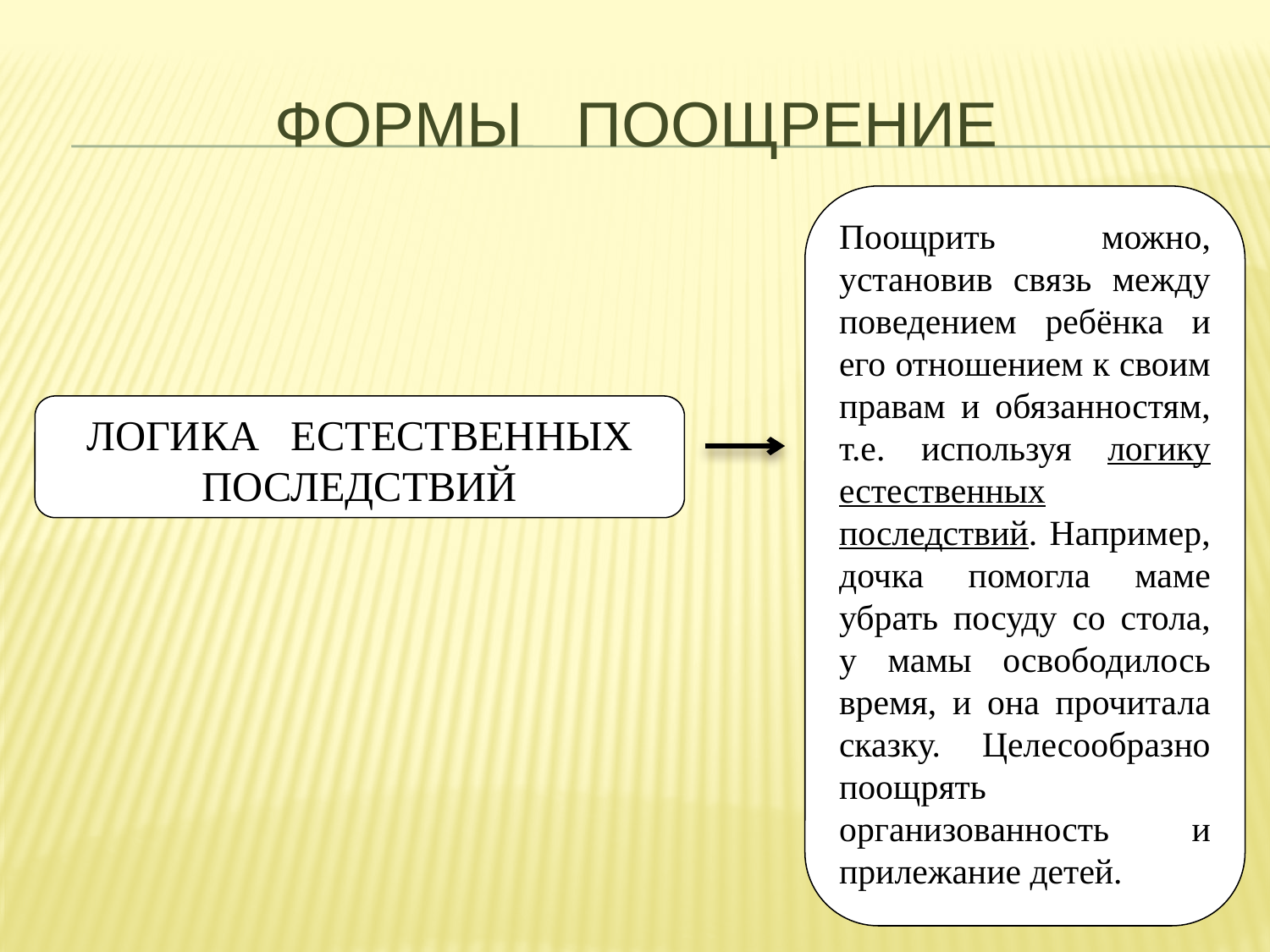

# ФОРМЫ   ПООЩРЕНИЕ
Поощрить можно, установив связь между поведением ребёнка и его отношением к своим правам и обязанностям, т.е. используя логику естественных последствий. Например, дочка помогла маме убрать посуду со стола, у мамы освободилось время, и она прочитала сказку. Целесообразно поощрять организованность и прилежание детей.
ЛОГИКА   ЕСТЕСТВЕННЫХ ПОСЛЕДСТВИЙ